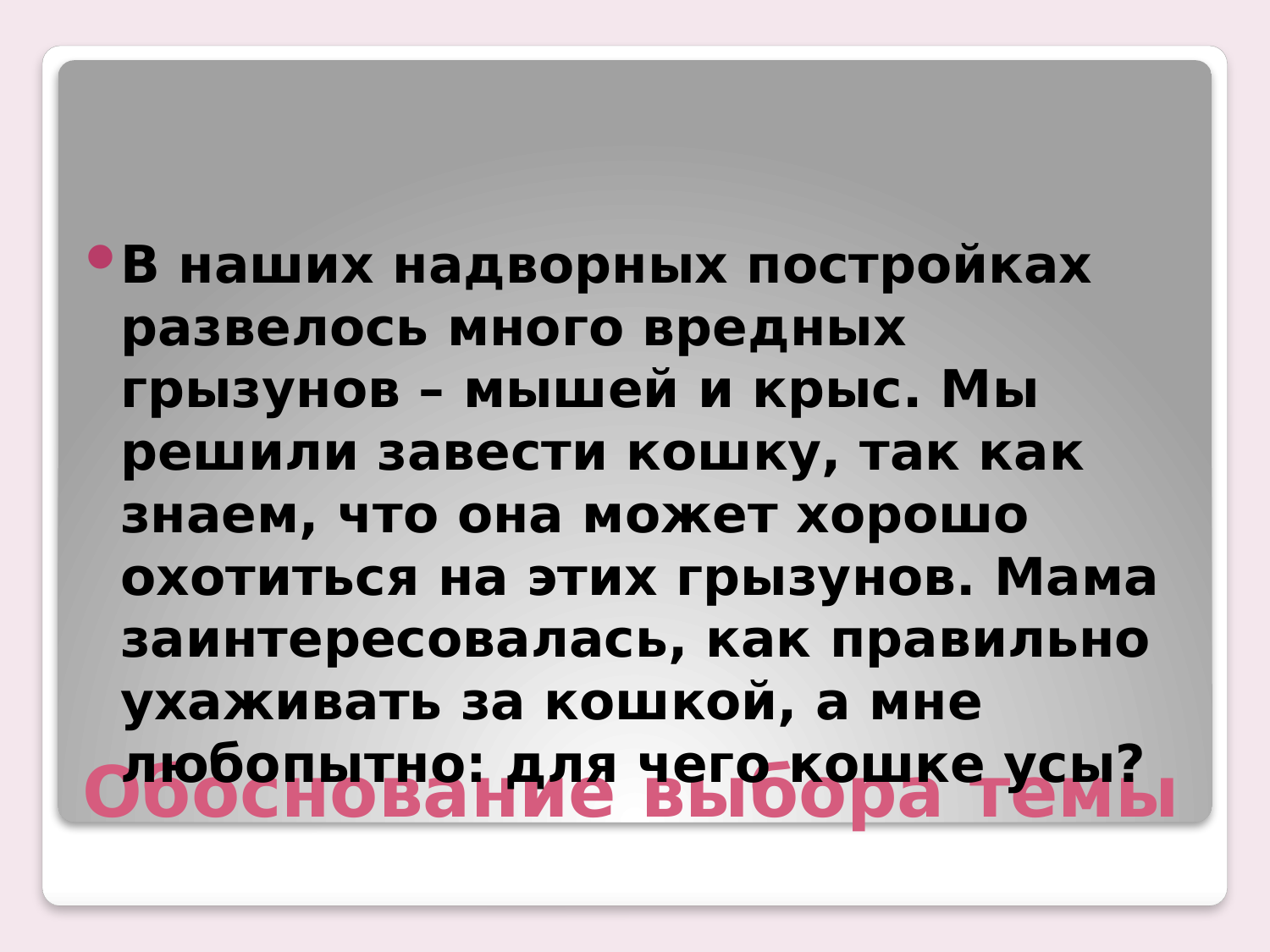

В наших надворных постройках развелось много вредных грызунов – мышей и крыс. Мы решили завести кошку, так как знаем, что она может хорошо охотиться на этих грызунов. Мама заинтересовалась, как правильно ухаживать за кошкой, а мне любопытно: для чего кошке усы?
# Обоснование выбора темы